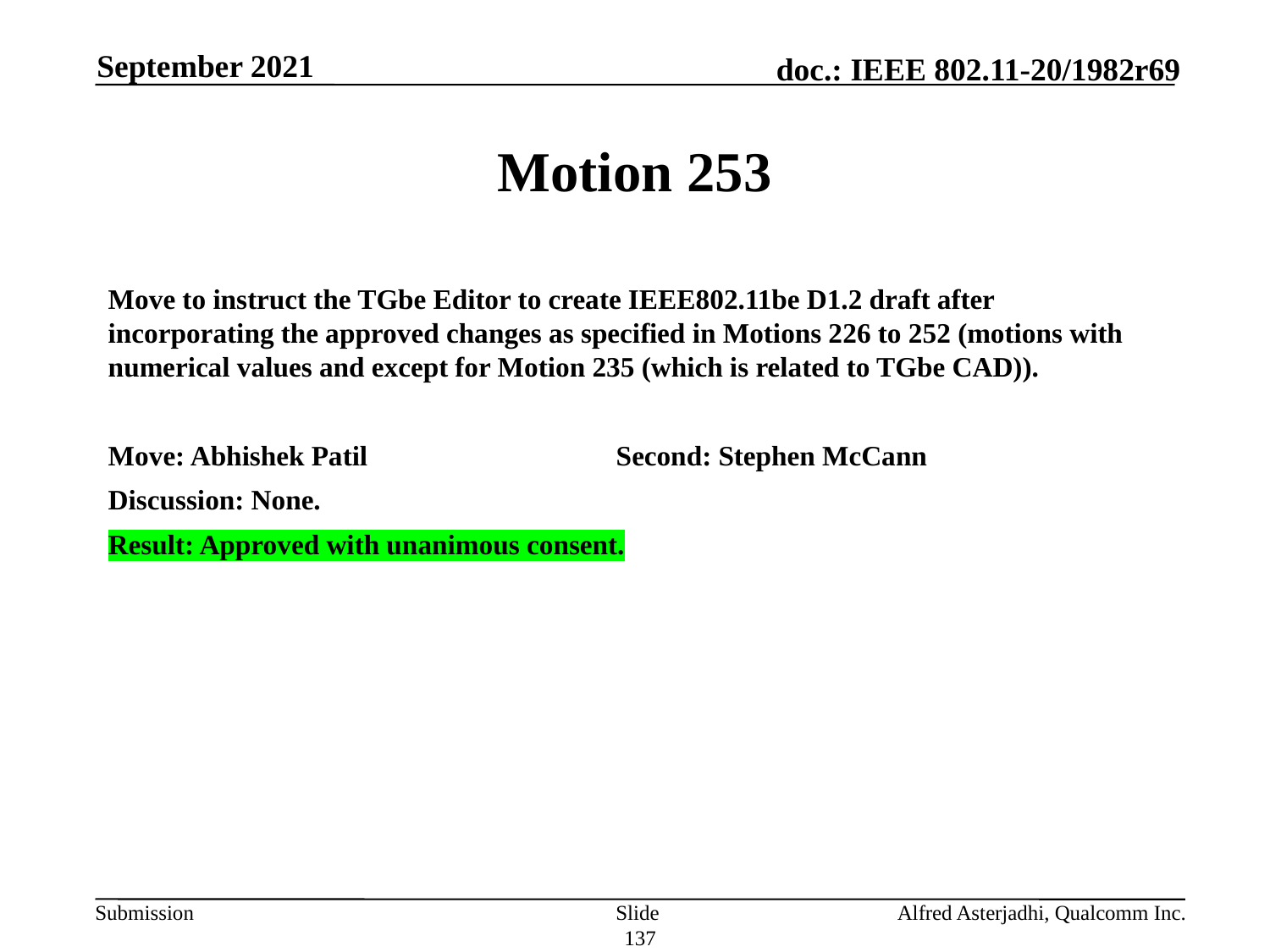

September 2021
# Motion 253
Move to instruct the TGbe Editor to create IEEE802.11be D1.2 draft after incorporating the approved changes as specified in Motions 226 to 252 (motions with numerical values and except for Motion 235 (which is related to TGbe CAD)).

Move: Abhishek Patil		Second: Stephen McCann
Discussion: None.
Result: Approved with unanimous consent.

Slide 137
Alfred Asterjadhi, Qualcomm Inc.